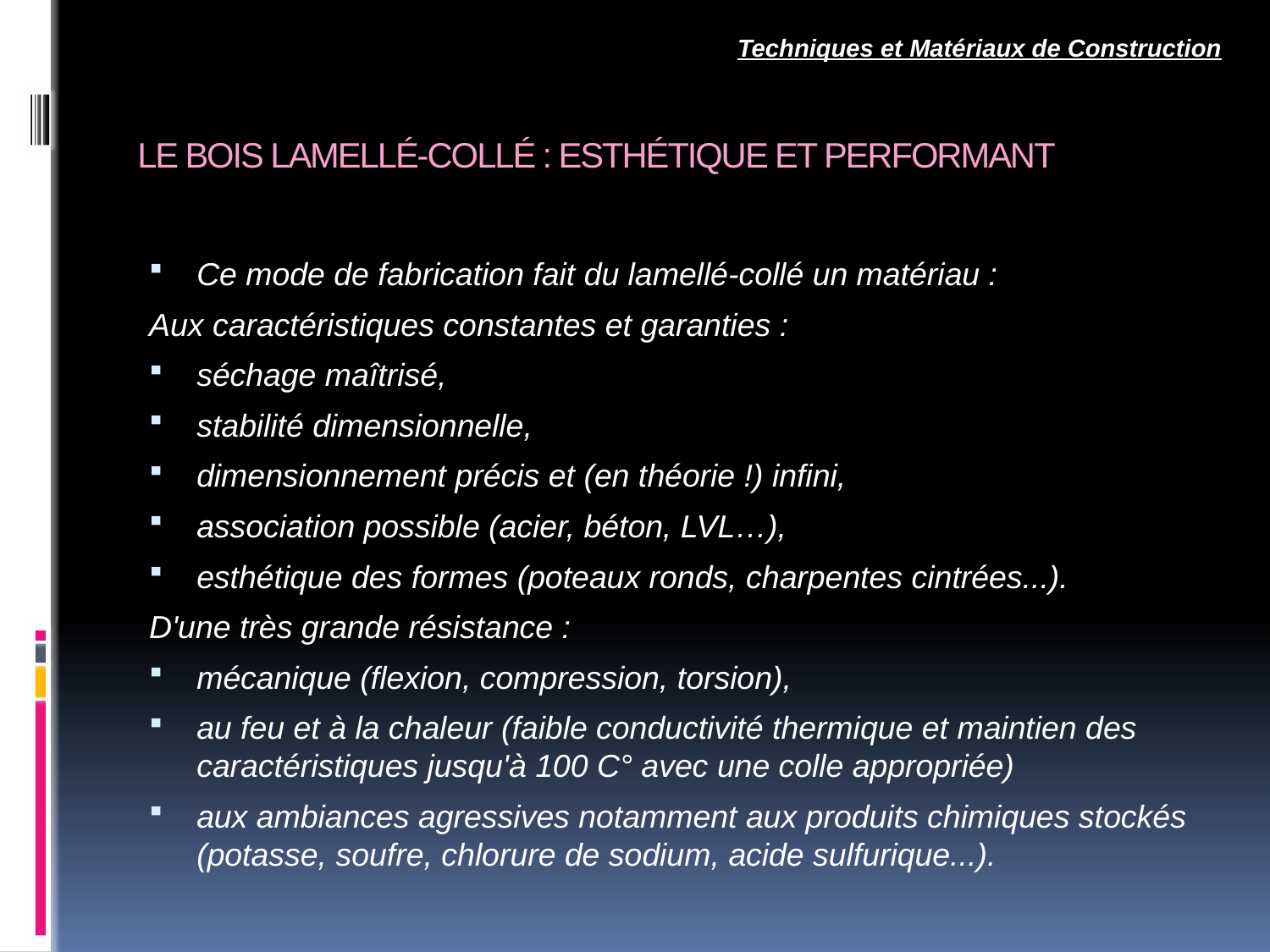

Techniques et Matériaux de Construction
Le bois lamellé-collé : esthétique et performant
Ce mode de fabrication fait du lamellé-collé un matériau :
Aux caractéristiques constantes et garanties :
séchage maîtrisé,
stabilité dimensionnelle,
dimensionnement précis et (en théorie !) infini,
association possible (acier, béton, LVL…),
esthétique des formes (poteaux ronds, charpentes cintrées...).
D'une très grande résistance :
mécanique (flexion, compression, torsion),
au feu et à la chaleur (faible conductivité thermique et maintien des caractéristiques jusqu'à 100 C° avec une colle appropriée)
aux ambiances agressives notamment aux produits chimiques stockés (potasse, soufre, chlorure de sodium, acide sulfurique...).